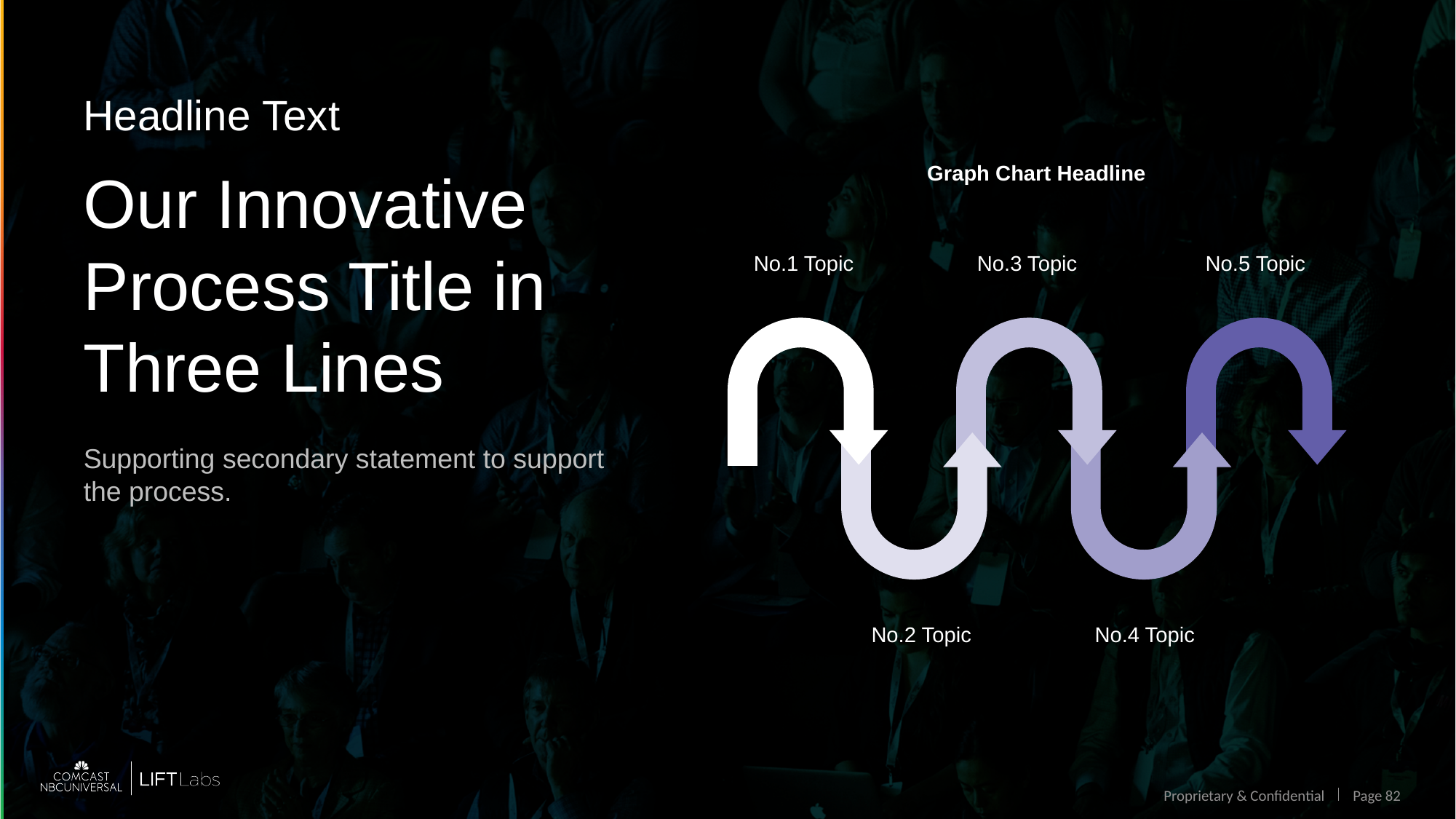

Headline Text
Graph Chart Headline

Our Innovative Process Title in Three Lines
No.1 Topic
No.3 Topic
No.5 Topic
Supporting secondary statement to support the process.

No.2 Topic
No.4 Topic